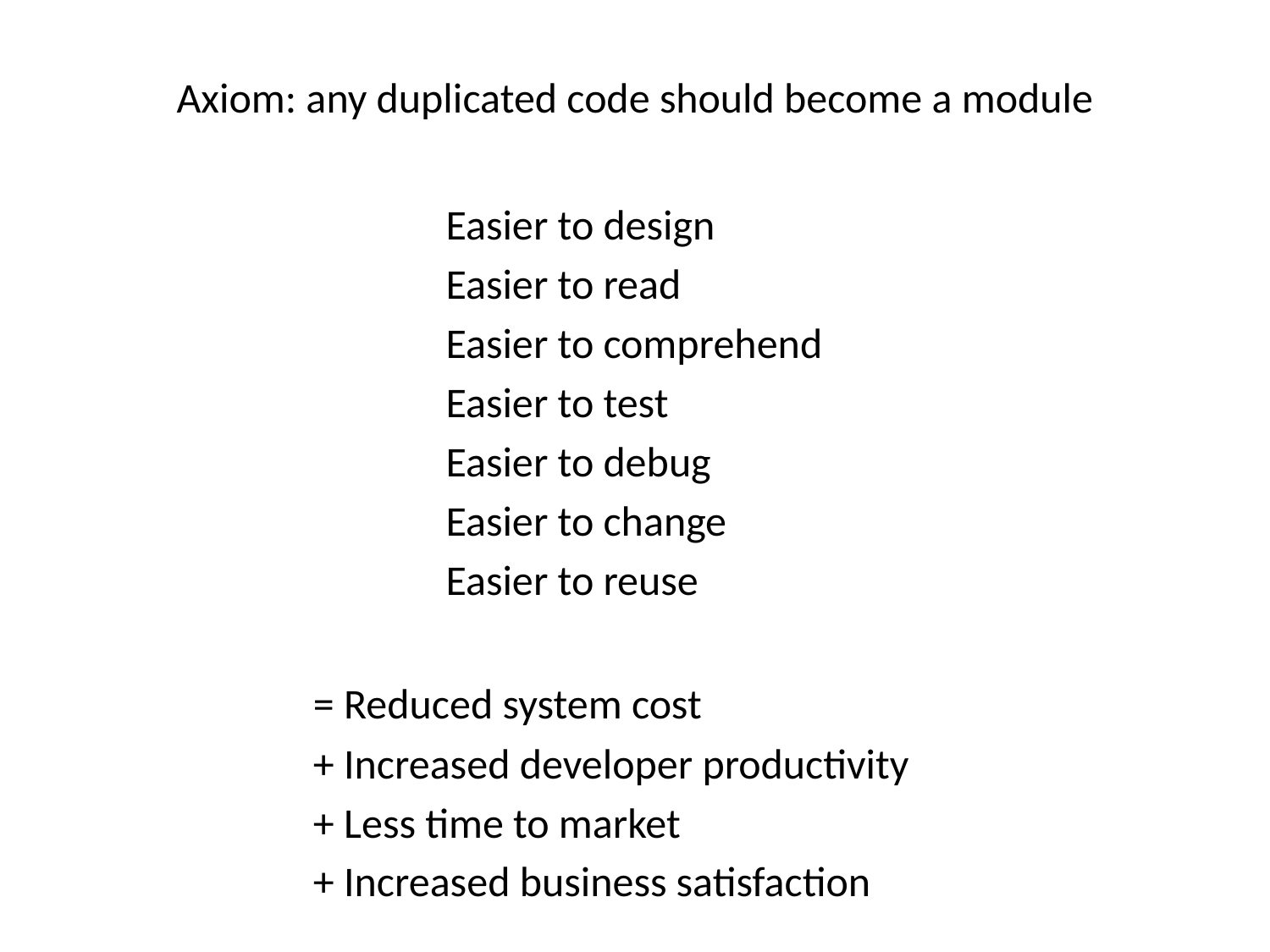

Axiom: any duplicated code should become a module
Easier to design
Easier to read
Easier to comprehend
Easier to test
Easier to debug
Easier to change
Easier to reuse
= Reduced system cost
+ Increased developer productivity
+ Less time to market
+ Increased business satisfaction